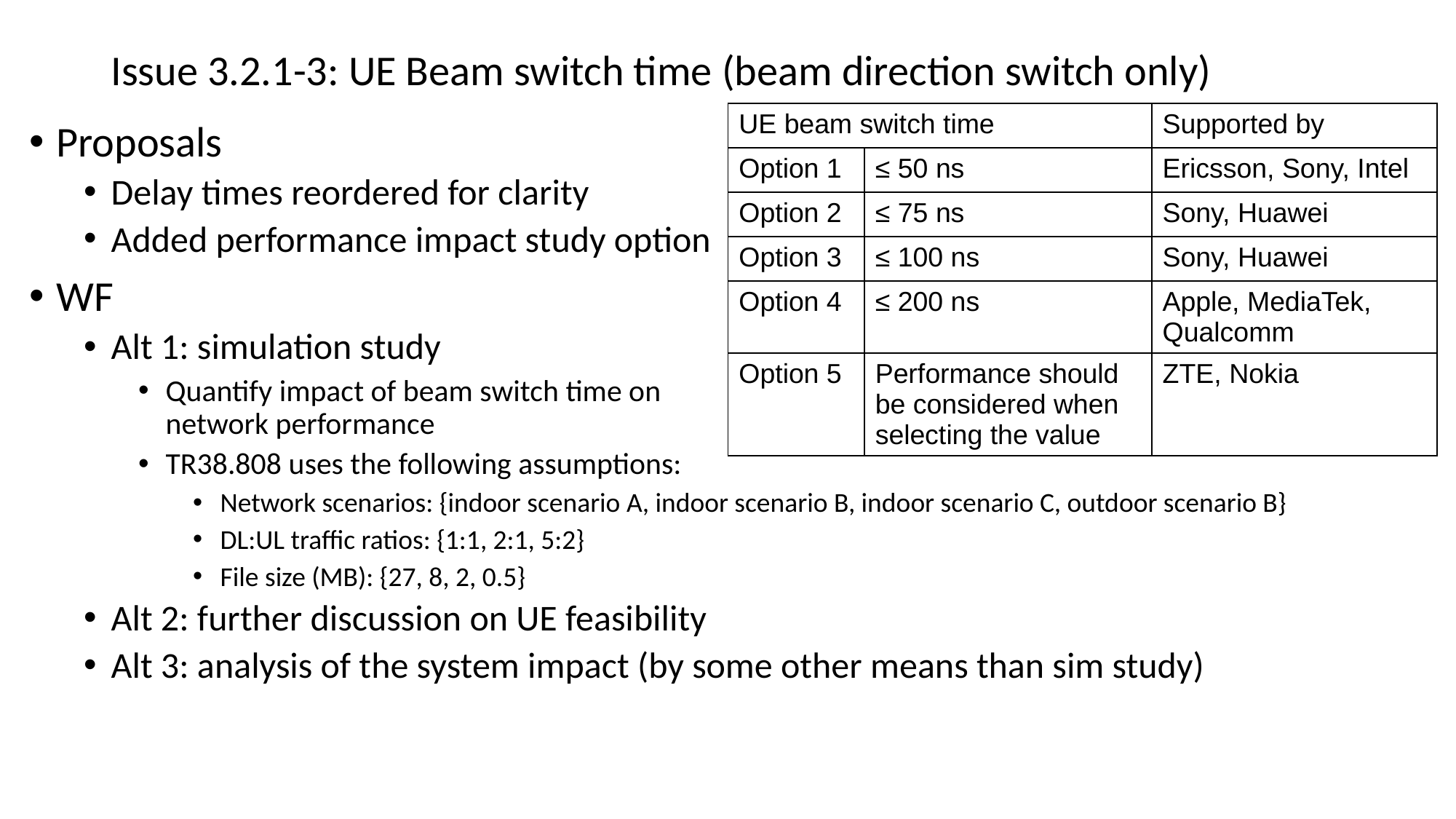

# Issue 3.2.1-3: UE Beam switch time (beam direction switch only)
| UE beam switch time | UE beam switch time | Supported by |
| --- | --- | --- |
| Option 1 | ≤ 50 ns | Ericsson, Sony, Intel |
| Option 2 | ≤ 75 ns | Sony, Huawei |
| Option 3 | ≤ 100 ns | Sony, Huawei |
| Option 4 | ≤ 200 ns | Apple, MediaTek, Qualcomm |
| Option 5 | Performance should be considered when selecting the value | ZTE, Nokia |
Proposals
Delay times reordered for clarity
Added performance impact study option
WF
Alt 1: simulation study
Quantify impact of beam switch time on
network performance
TR38.808 uses the following assumptions:
Network scenarios: {indoor scenario A, indoor scenario B, indoor scenario C, outdoor scenario B}
DL:UL traffic ratios: {1:1, 2:1, 5:2}
File size (MB): {27, 8, 2, 0.5}
Alt 2: further discussion on UE feasibility
Alt 3: analysis of the system impact (by some other means than sim study)